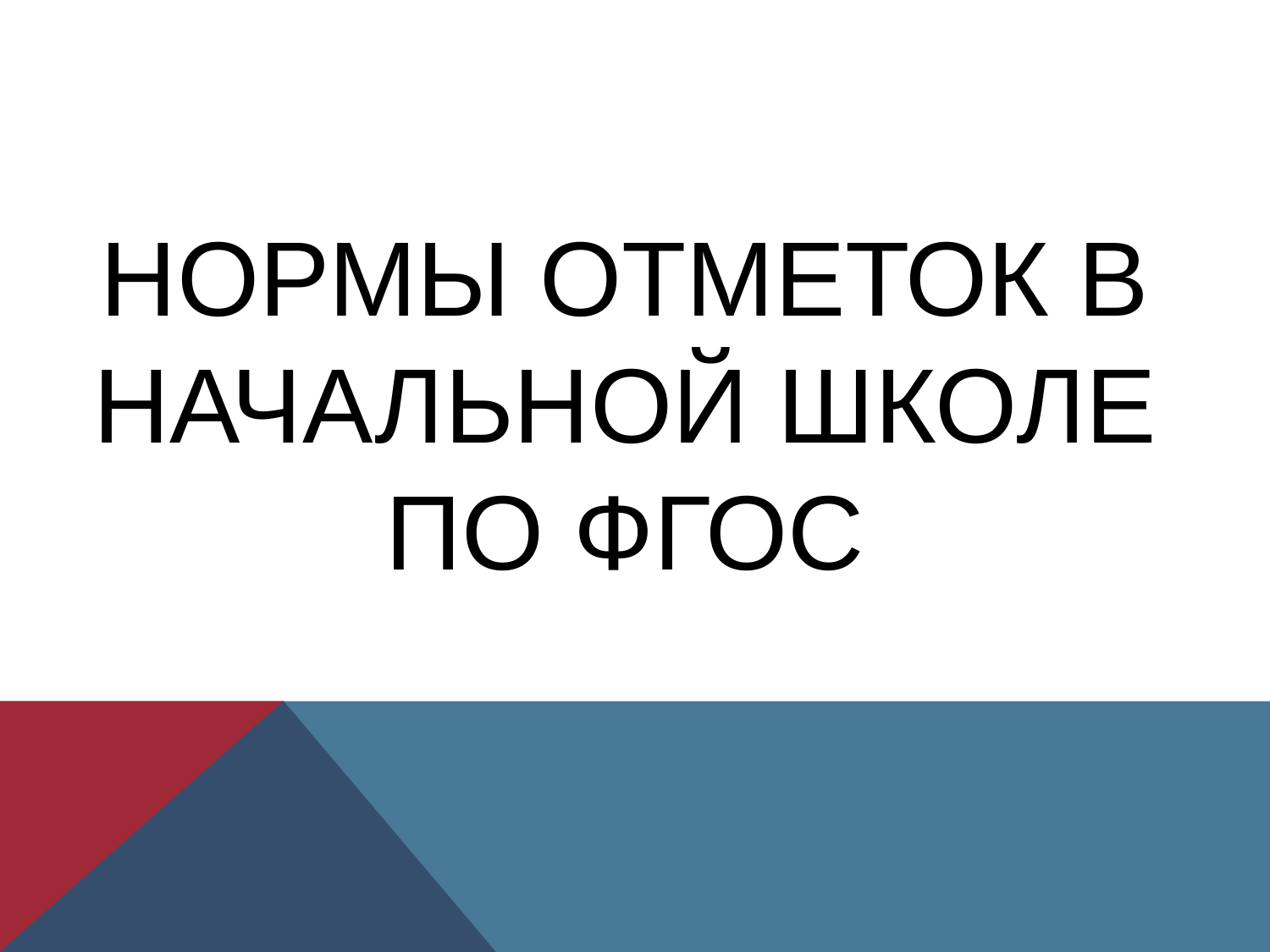

# Нормы отметок в начальной школе по ФГОС